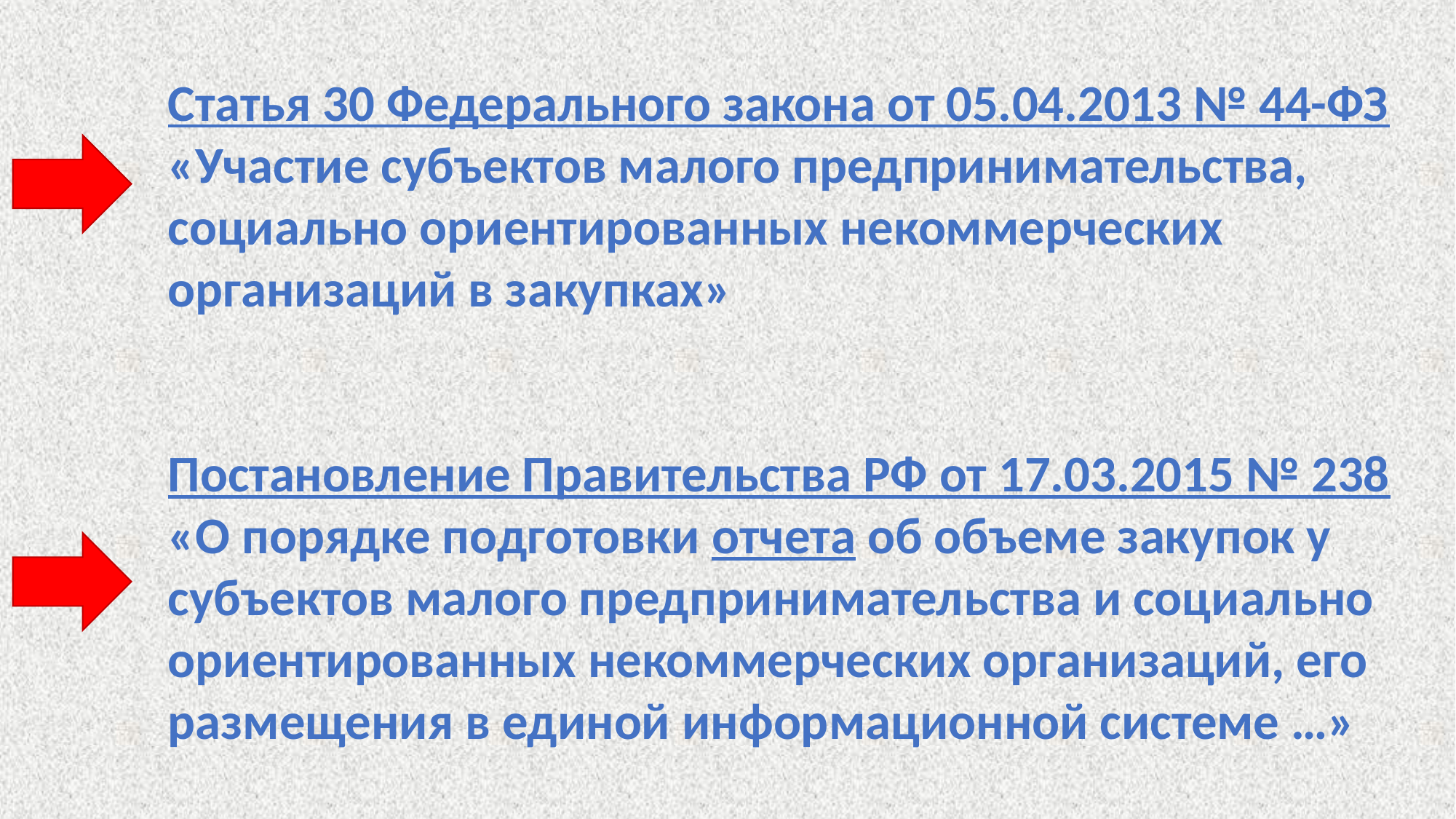

Статья 30 Федерального закона от 05.04.2013 № 44-ФЗ
«Участие субъектов малого предпринимательства, социально ориентированных некоммерческих организаций в закупках»

Постановление Правительства РФ от 17.03.2015 № 238
«О порядке подготовки отчета об объеме закупок у субъектов малого предпринимательства и социально ориентированных некоммерческих организаций, его размещения в единой информационной системе …»